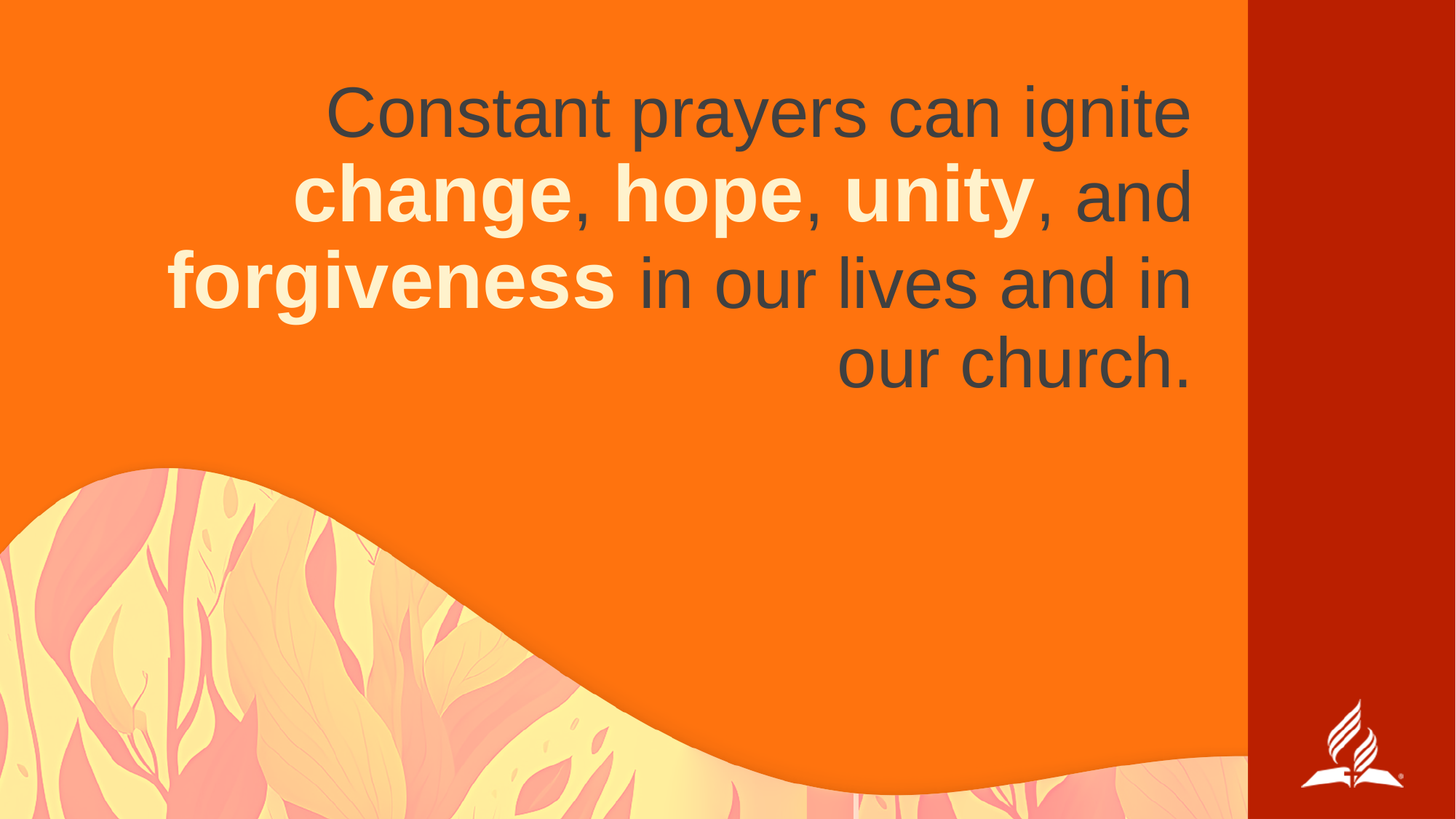

# Constant prayers can ignite change, hope, unity, and forgiveness in our lives and in our church.